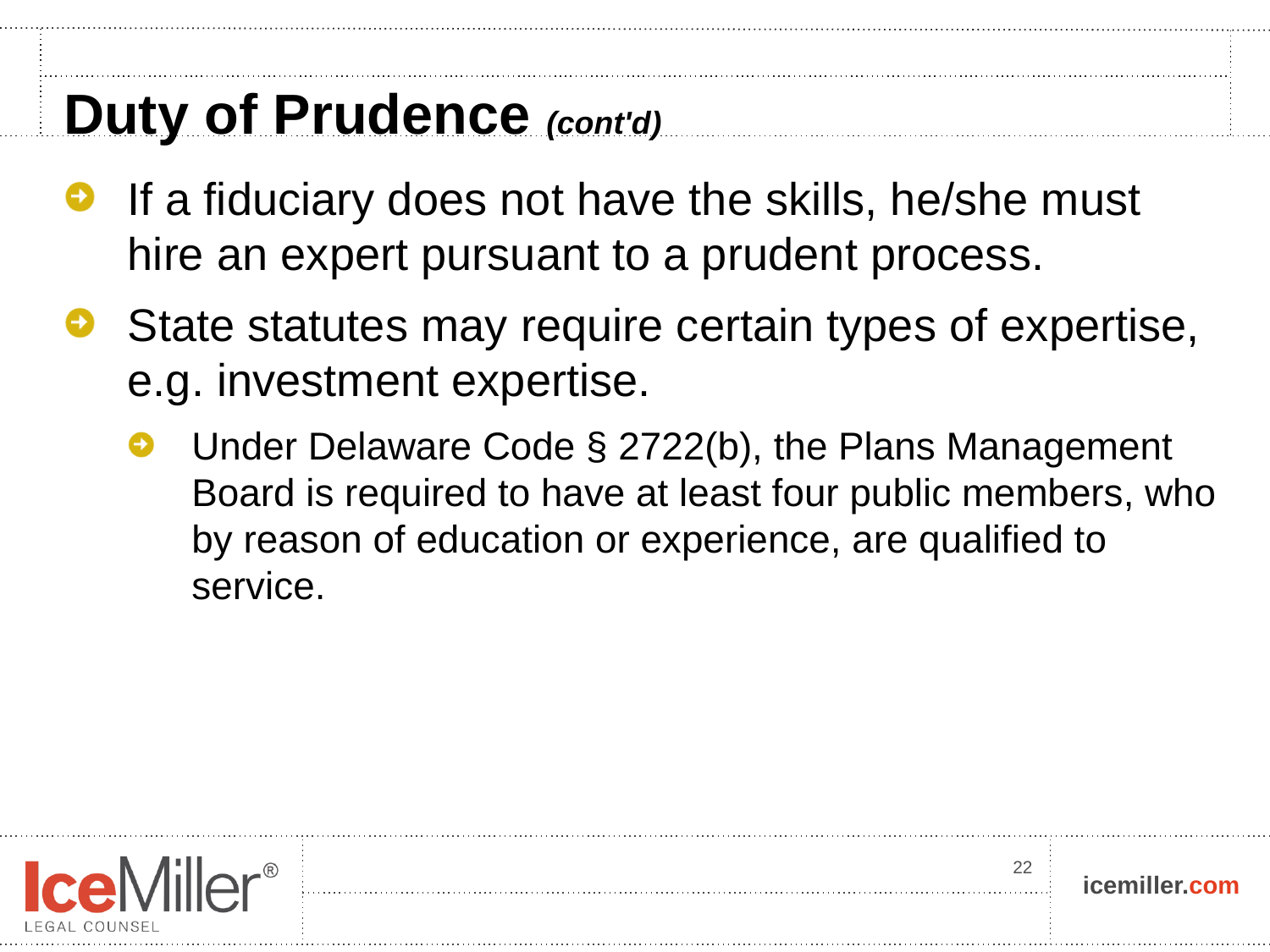

# Duty of Prudence (cont'd)
If a fiduciary does not have the skills, he/she must hire an expert pursuant to a prudent process.
State statutes may require certain types of expertise, e.g. investment expertise.
Under Delaware Code § 2722(b), the Plans Management Board is required to have at least four public members, who by reason of education or experience, are qualified to service.

22